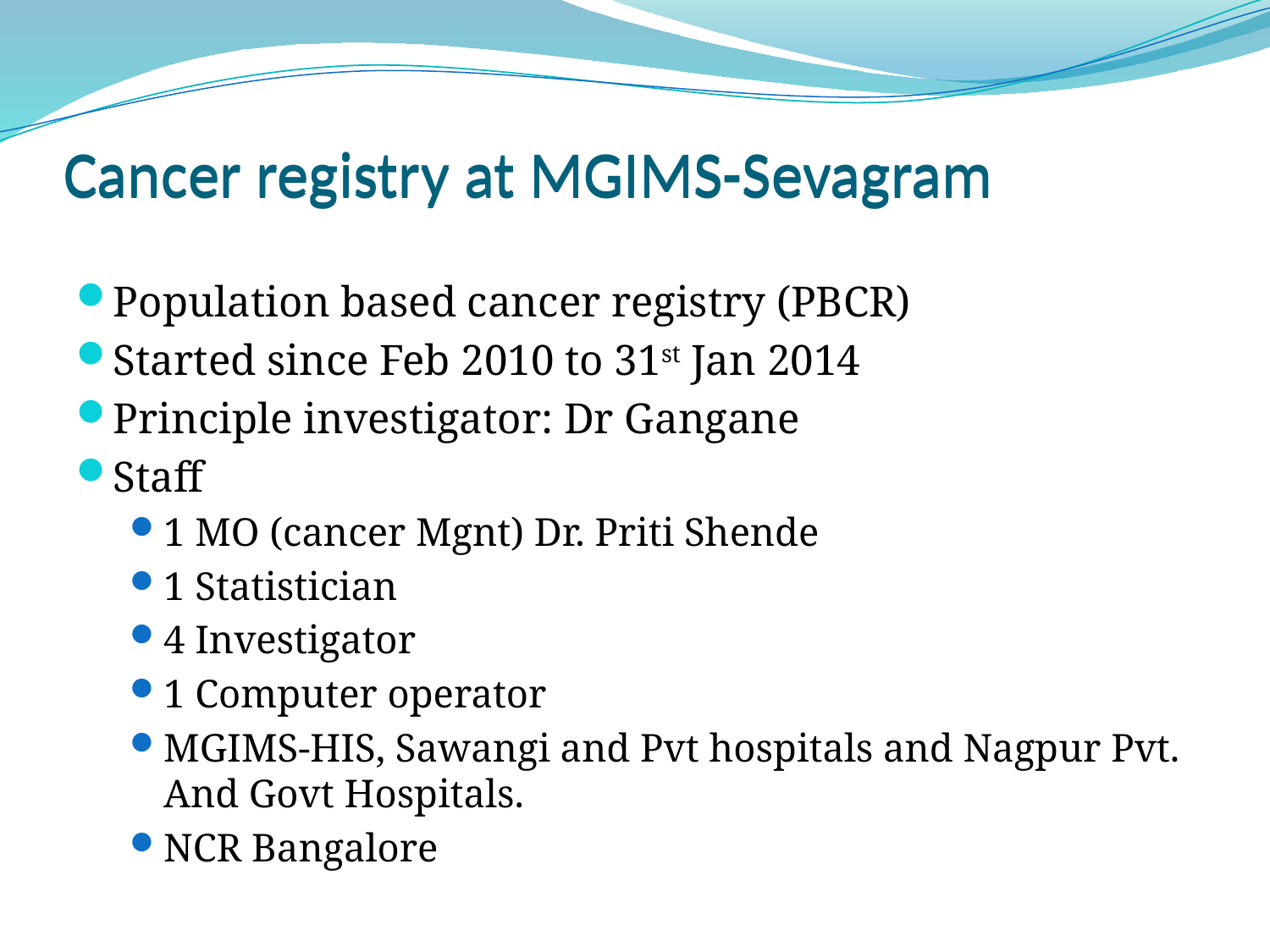

Cancer registry at MGIMS-Sevagram
# Cancer registry at MGIMS-Sevagram
Population based cancer registry (PBCR)
Started since Feb 2010 to 31st Jan 2014
Principle investigator: Dr Gangane
Staff
1 MO (cancer Mgnt) Dr. Priti Shende
1 Statistician
4 Investigator
1 Computer operator
MGIMS-HIS, Sawangi and Pvt hospitals and Nagpur Pvt. And Govt Hospitals.
NCR Bangalore